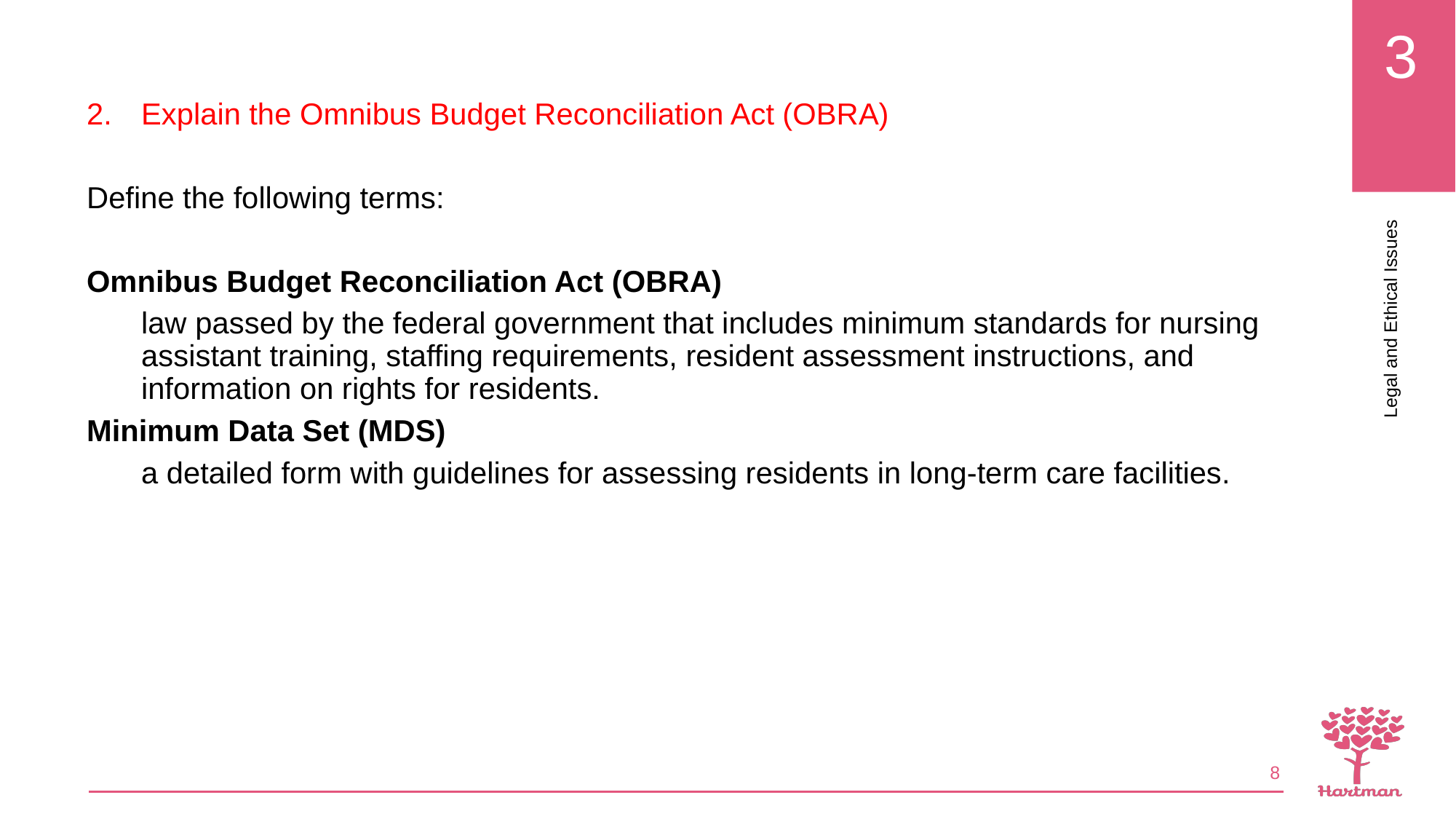

Explain the Omnibus Budget Reconciliation Act (OBRA)

Define the following terms:

Omnibus Budget Reconciliation Act (OBRA)
law passed by the federal government that includes minimum standards for nursing assistant training, staffing requirements, resident assessment instructions, and information on rights for residents.
Minimum Data Set (MDS)
a detailed form with guidelines for assessing residents in long-term care facilities.

8